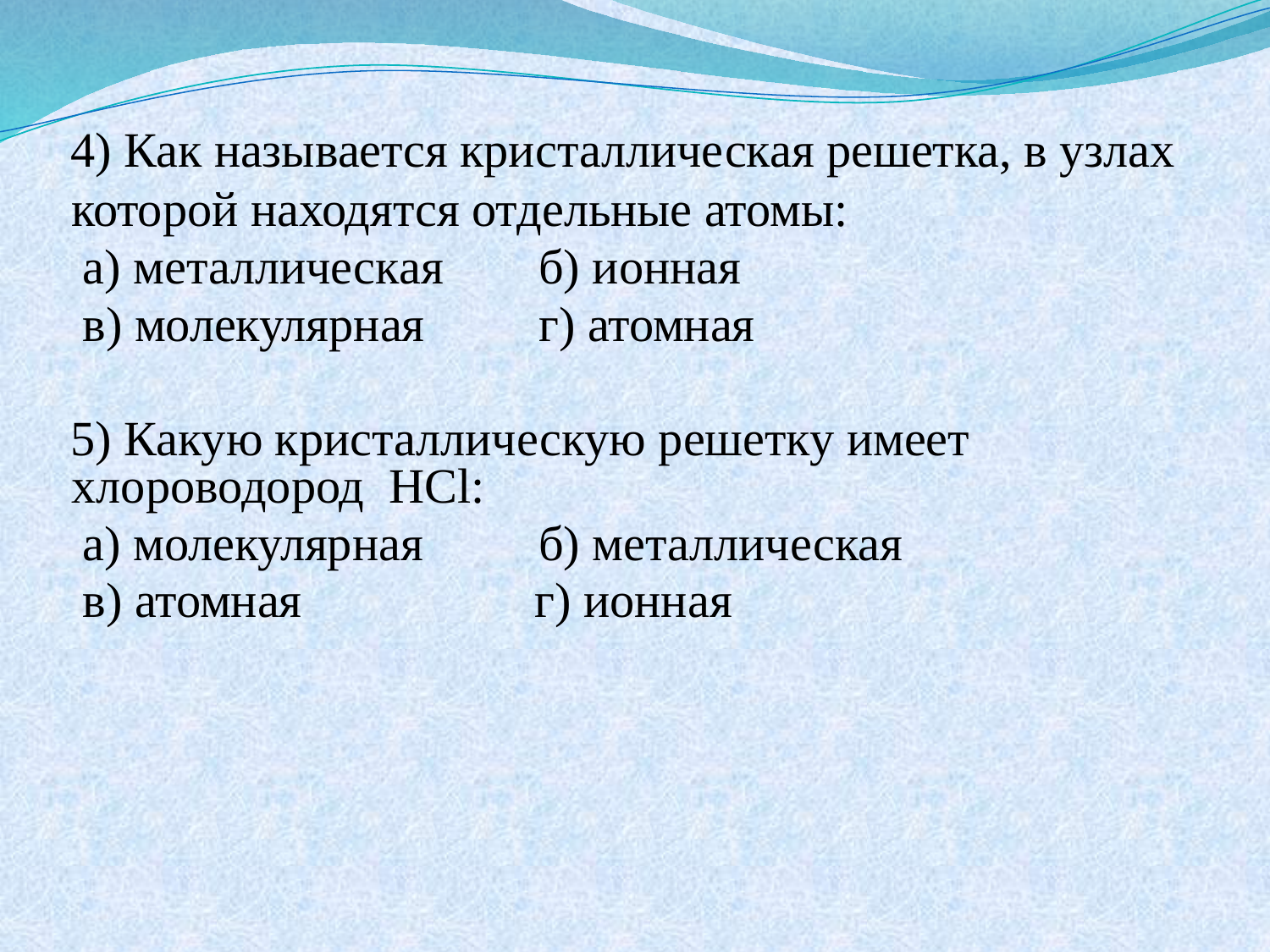

#

   4) Как называется кристаллическая решетка, в узлах которой находятся отдельные атомы:
    а) металлическая	       б) ионная
    в) молекулярная	       г) атомная

   5) Какую кристаллическую решетку имеет хлороводород  HCl:
    а) молекулярная 	       б) металлическая
    в) атомная	                 г) ионная